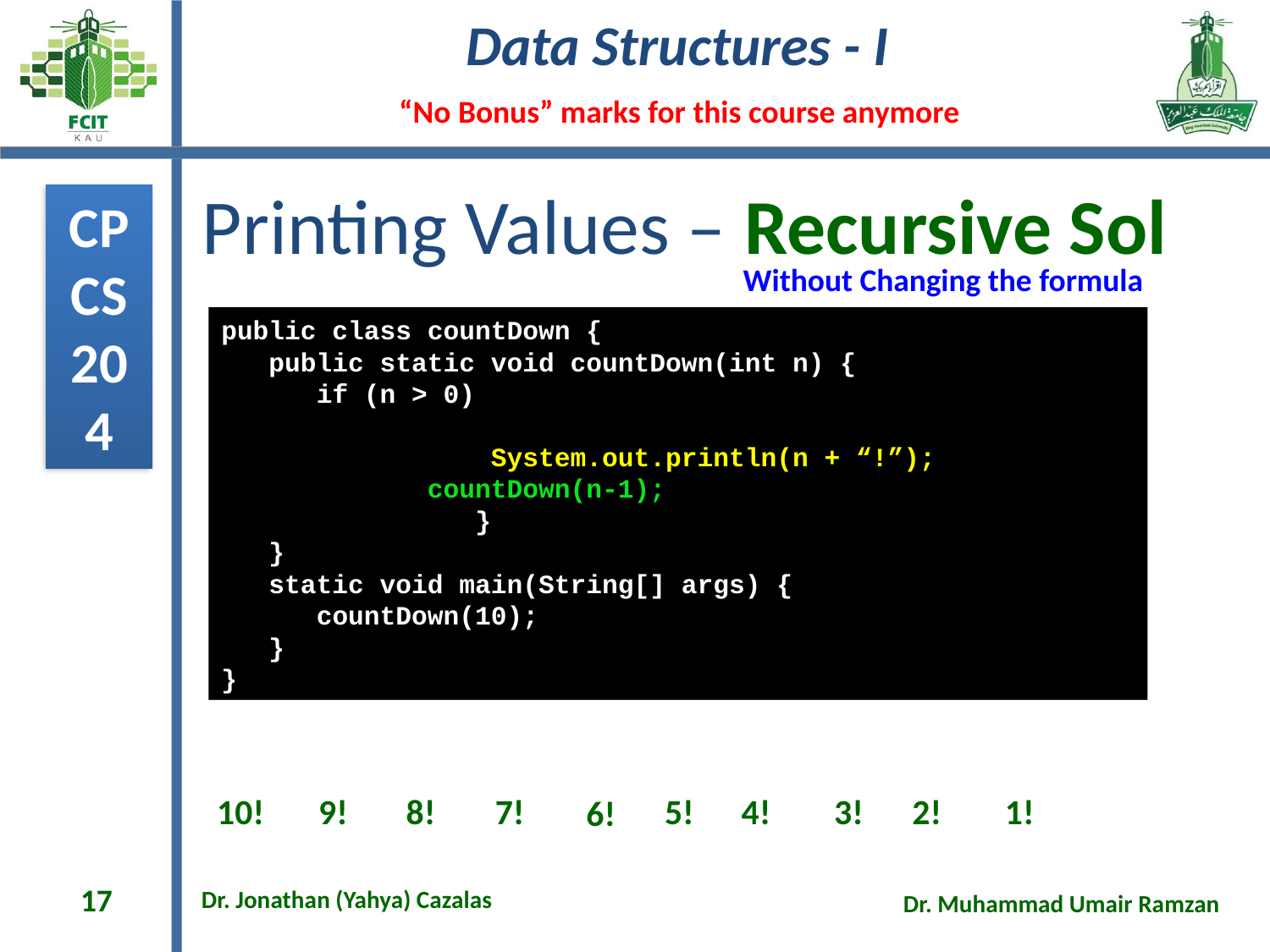

# Printing Values – Recursive Sol
Without Changing the formula
public class countDown {
   public static void countDown(int n) {
      if (n > 0)

        	 System.out.println(n + “!”);
             countDown(n-1);
		}
   }
   static void main(String[] args) {
      countDown(10);
   }
}
1!
2!
3!
7!
5!
4!
9!
8!
10!
6!
17